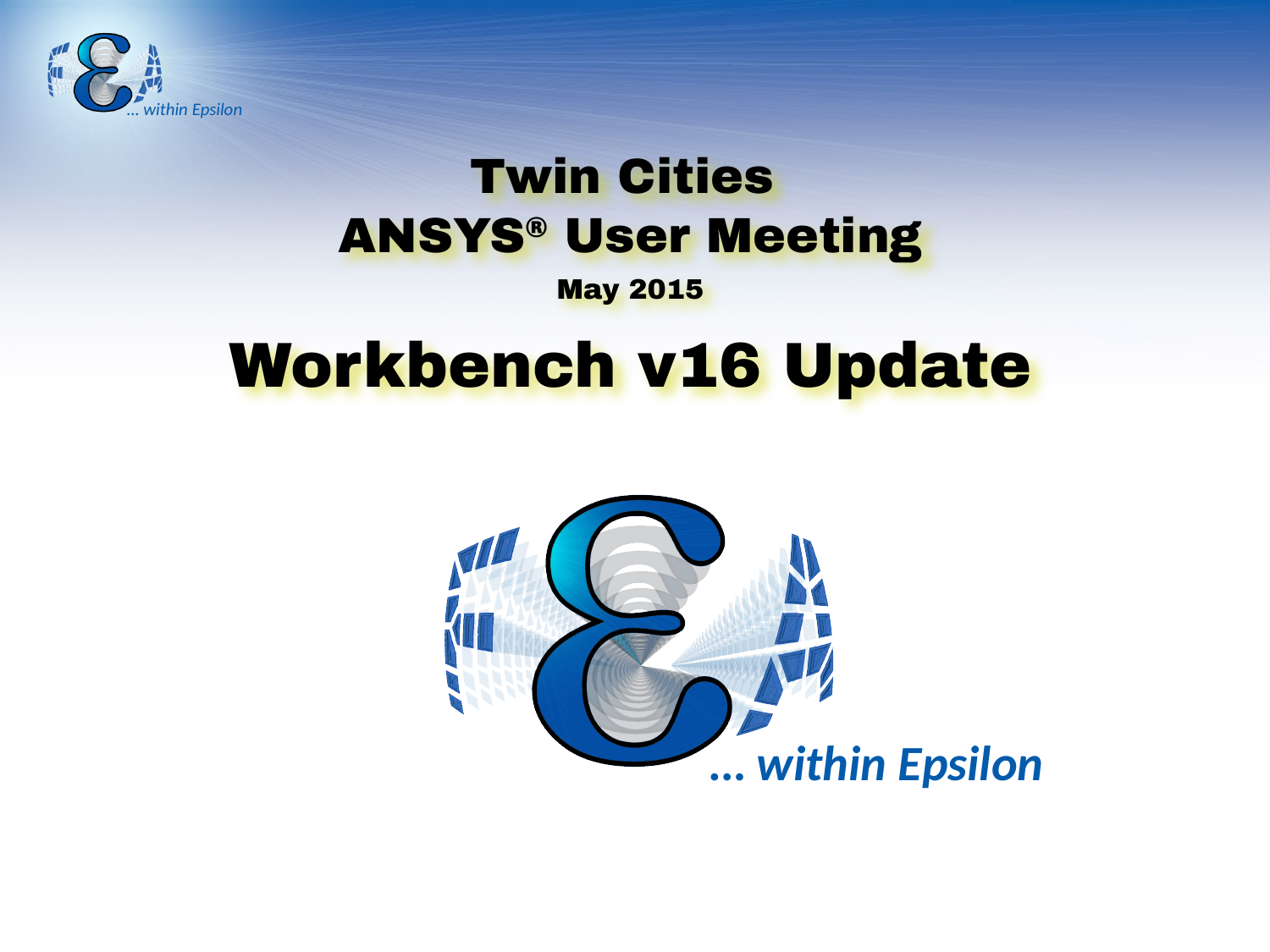

Twin Cities
ANSYS® User Meeting
May 2015
Workbench v16 Update